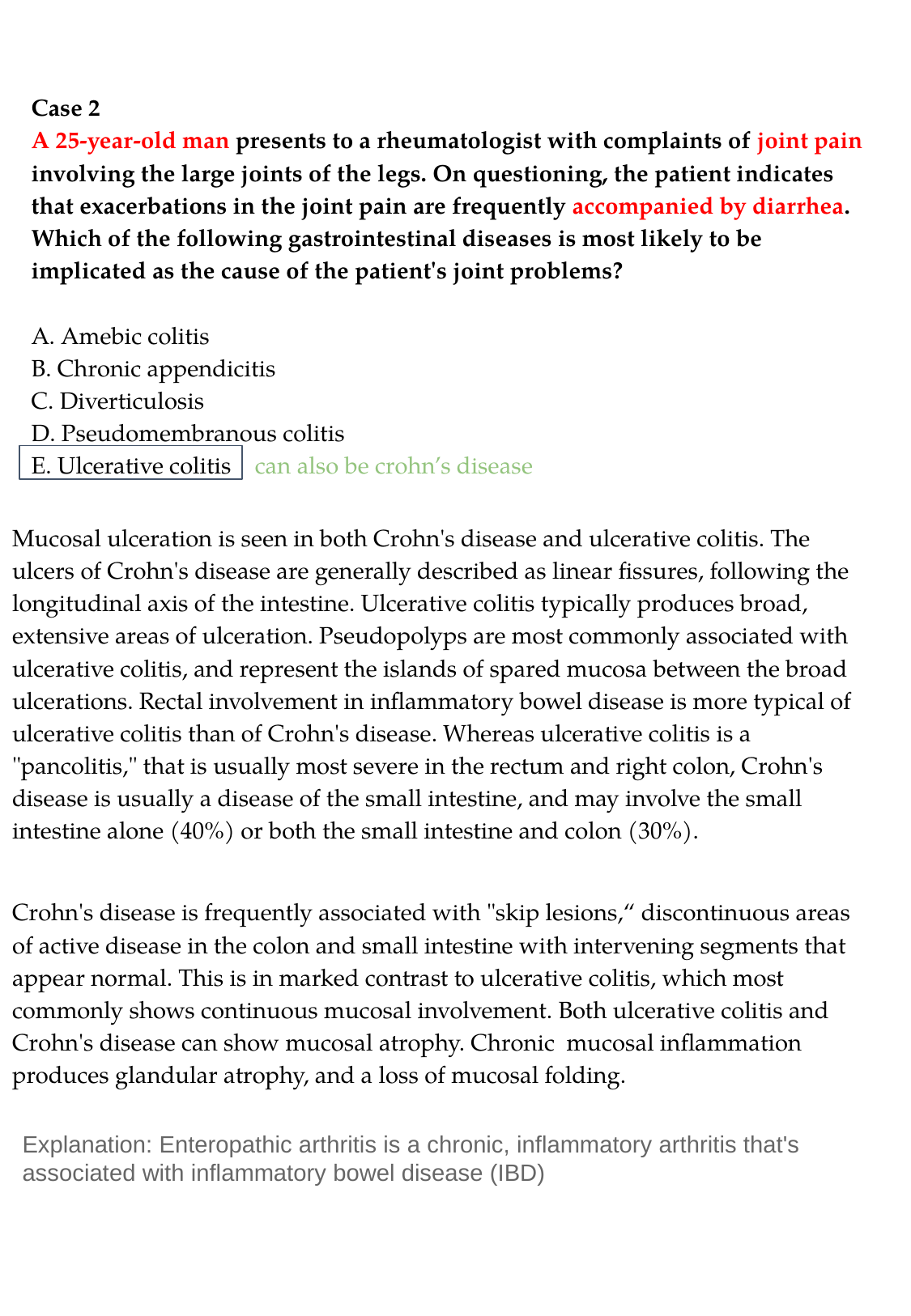

# Case 2
A 25-year-old man presents to a rheumatologist with complaints of joint pain involving the large joints of the legs. On questioning, the patient indicates that exacerbations in the joint pain are frequently accompanied by diarrhea. Which of the following gastrointestinal diseases is most likely to be implicated as the cause of the patient's joint problems?

A. Amebic colitis
B. Chronic appendicitis
C. Diverticulosis
D. Pseudomembranous colitis
E. Ulcerative colitis    can also be crohn’s disease

Mucosal ulceration is seen in both Crohn's disease and ulcerative colitis. The ulcers of Crohn's disease are generally described as linear fissures, following the longitudinal axis of the intestine. Ulcerative colitis typically produces broad, extensive areas of ulceration. Pseudopolyps are most commonly associated with ulcerative colitis, and represent the islands of spared mucosa between the broad ulcerations. Rectal involvement in inflammatory bowel disease is more typical of ulcerative colitis than of Crohn's disease. Whereas ulcerative colitis is a "pancolitis," that is usually most severe in the rectum and right colon, Crohn's disease is usually a disease of the small intestine, and may involve the small intestine alone (40%) or both the small intestine and colon (30%).

Crohn's disease is frequently associated with "skip lesions,“ discontinuous areas of active disease in the colon and small intestine with intervening segments that appear normal. This is in marked contrast to ulcerative colitis, which most commonly shows continuous mucosal involvement. Both ulcerative colitis and Crohn's disease can show mucosal atrophy. Chronic  mucosal inflammation produces glandular atrophy, and a loss of mucosal folding.
Explanation: Enteropathic arthritis is a chronic, inflammatory arthritis that's associated with inflammatory bowel disease (IBD)